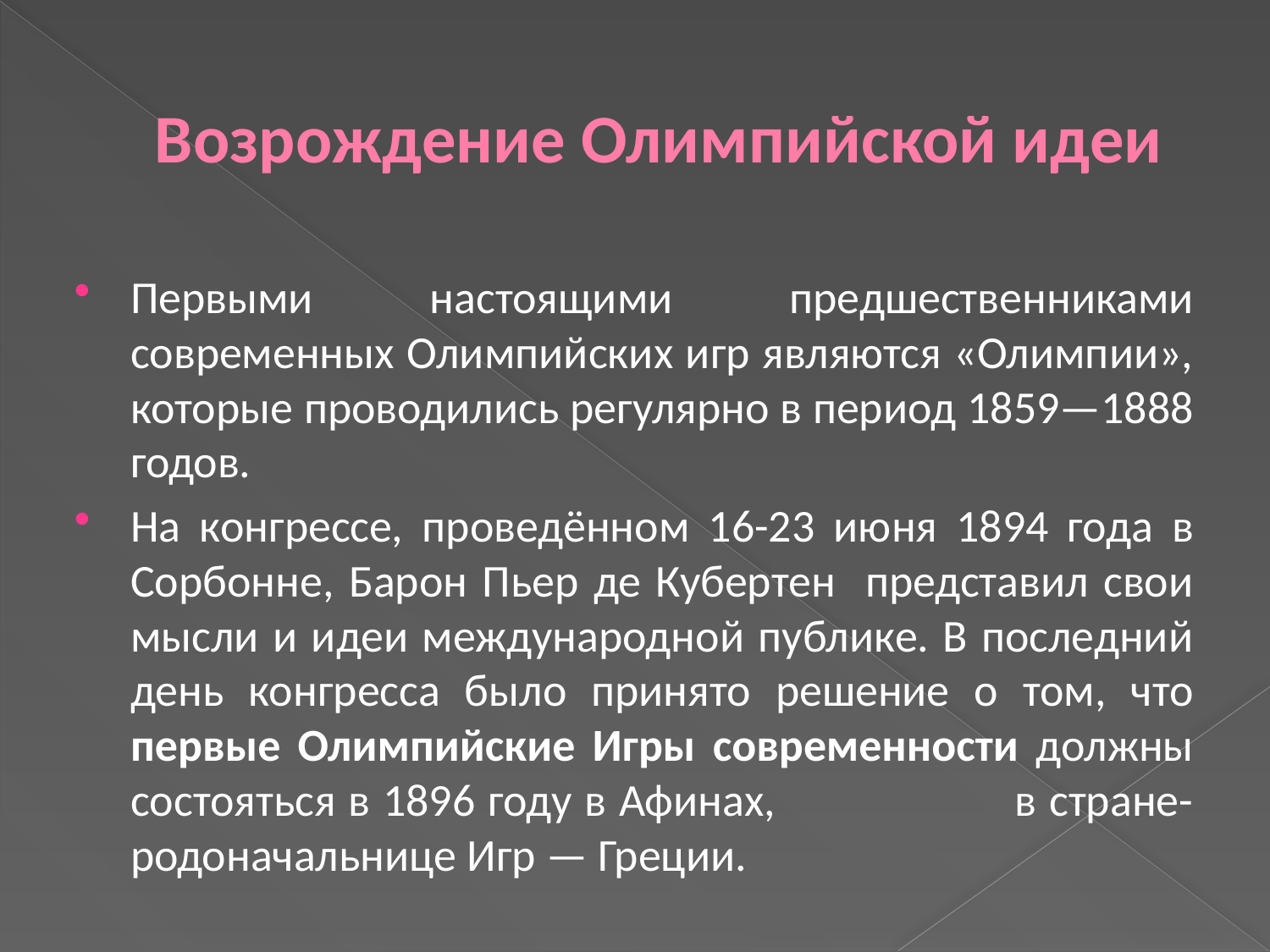

# Возрождение Олимпийской идеи
Первыми настоящими предшественниками современных Олимпийских игр являются «Олимпии», которые проводились регулярно в период 1859—1888 годов.
На конгрессе, проведённом 16-23 июня 1894 года в Сорбонне, Барон Пьер де Кубертен  представил свои мысли и идеи международной публике. В последний день конгресса было принято решение о том, что первые Олимпийские Игры современности должны состояться в 1896 году в Афинах,                   в стране-родоначальнице Игр — Греции.